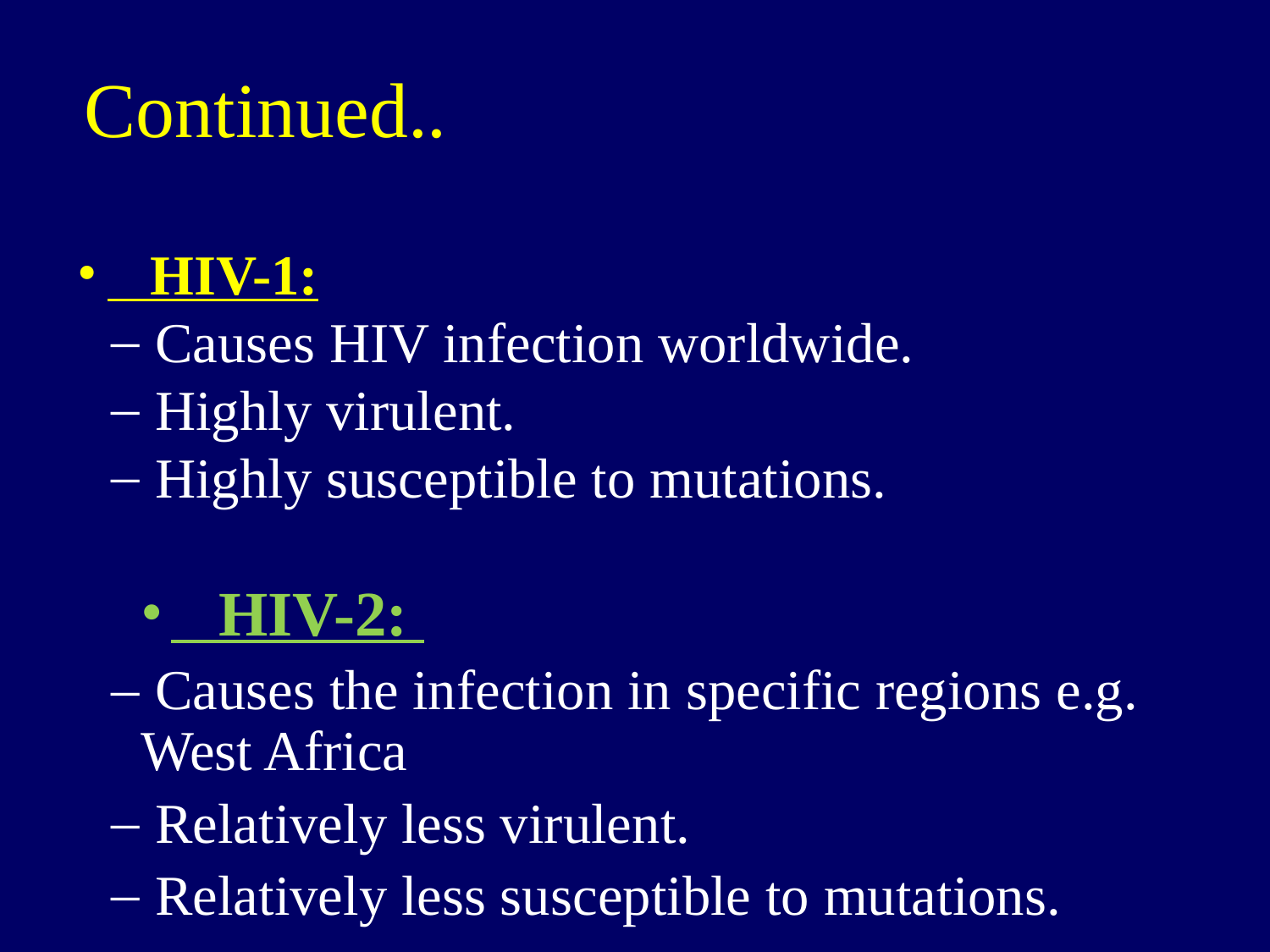

Continued..
   HIV-1:
 Causes HIV infection worldwide.
 Highly virulent.
 Highly susceptible to mutations.

   HIV-2:
 Causes the infection in specific regions e.g. West Africa
 Relatively less virulent.
 Relatively less susceptible to mutations.